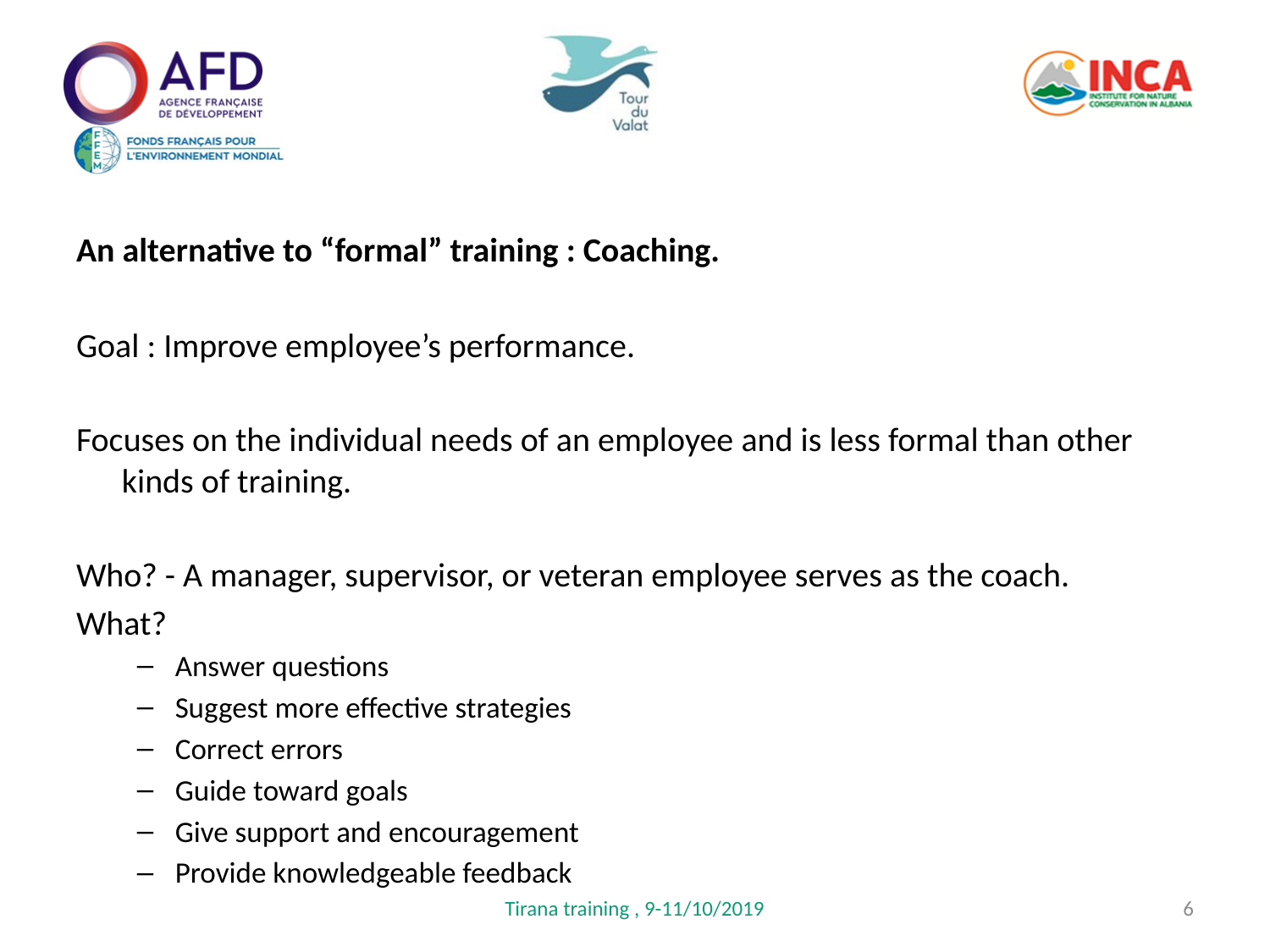

An alternative to “formal” training : Coaching.

Goal : Improve employee’s performance.

Focuses on the individual needs of an employee and is less formal than other kinds of training.

Who? - A manager, supervisor, or veteran employee serves as the coach.
What?
Answer questions
Suggest more effective strategies
Correct errors
Guide toward goals
Give support and encouragement
Provide knowledgeable feedback
Tirana training , 9-11/10/2019
6